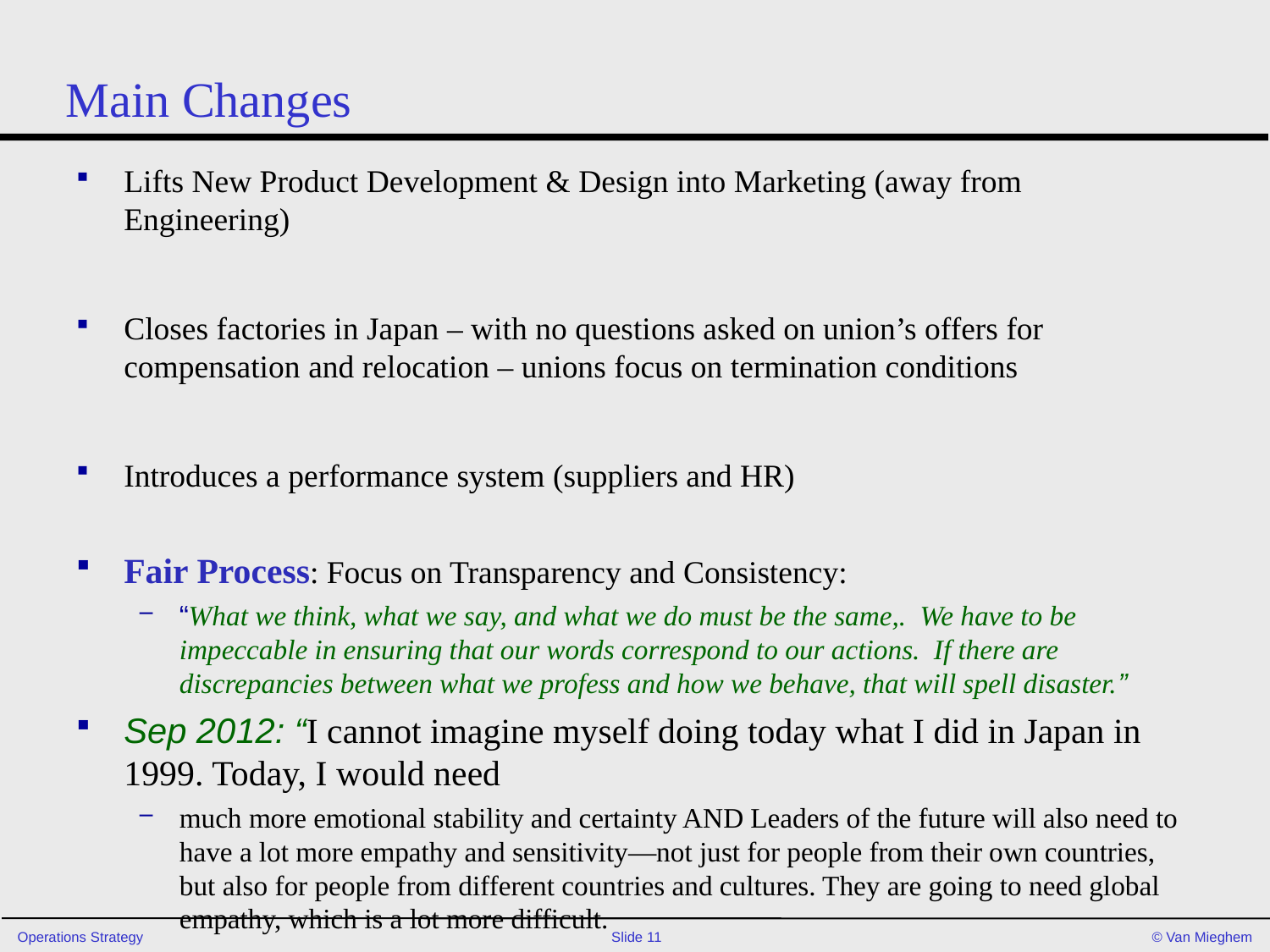

# Main Changes
Lifts New Product Development & Design into Marketing (away from Engineering)

Closes factories in Japan – with no questions asked on union’s offers for compensation and relocation – unions focus on termination conditions

Introduces a performance system (suppliers and HR)

Fair Process: Focus on Transparency and Consistency:
“What we think, what we say, and what we do must be the same,.  We have to be impeccable in ensuring that our words correspond to our actions.  If there are discrepancies between what we profess and how we behave, that will spell disaster.”
Sep 2012: “I cannot imagine myself doing today what I did in Japan in 1999. Today, I would need
much more emotional stability and certainty AND Leaders of the future will also need to have a lot more empathy and sensitivity—not just for people from their own countries, but also for people from different countries and cultures. They are going to need global empathy, which is a lot more difficult.